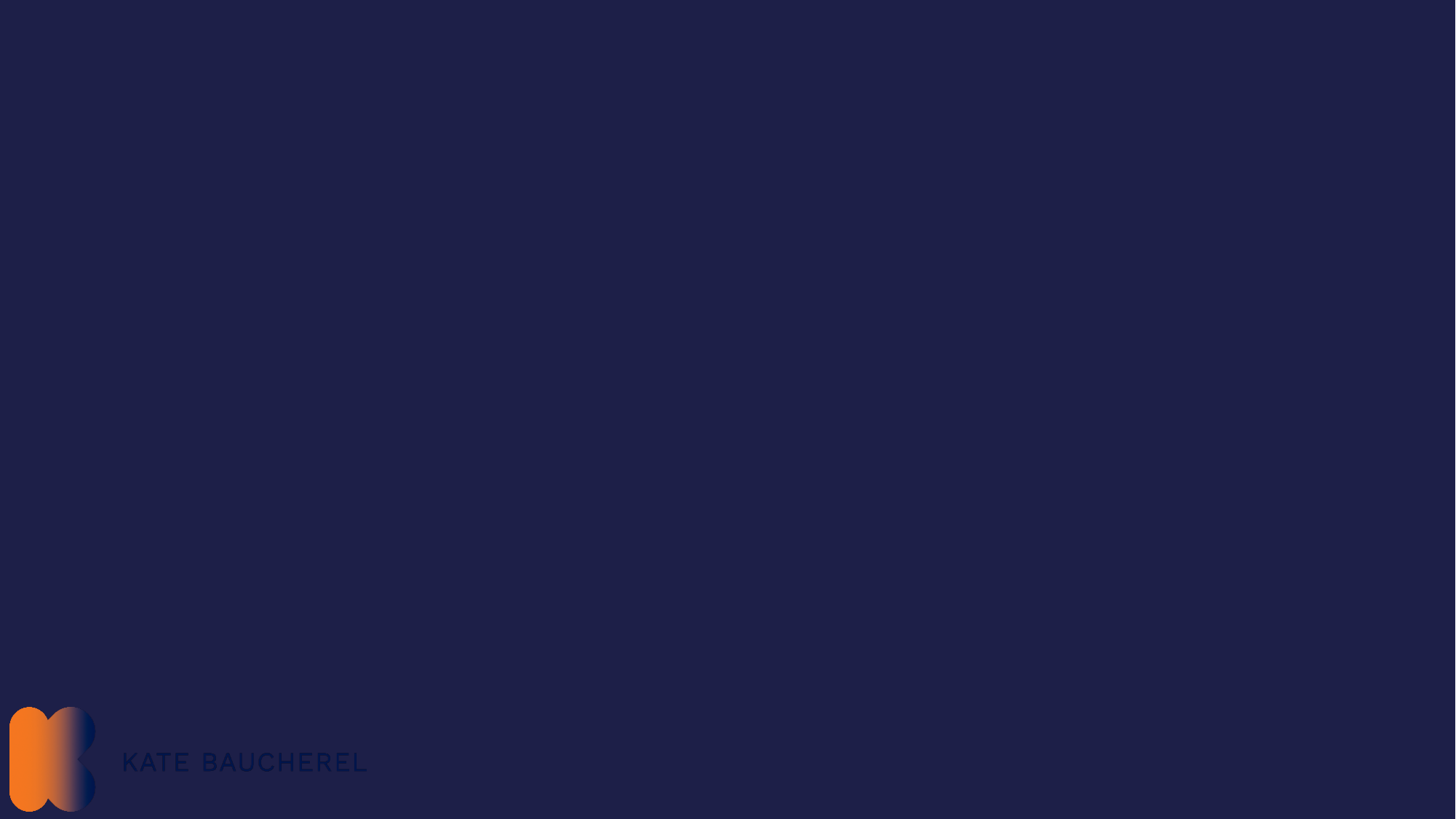

# Lunchtime! Any questions?

See you back here at 13:15